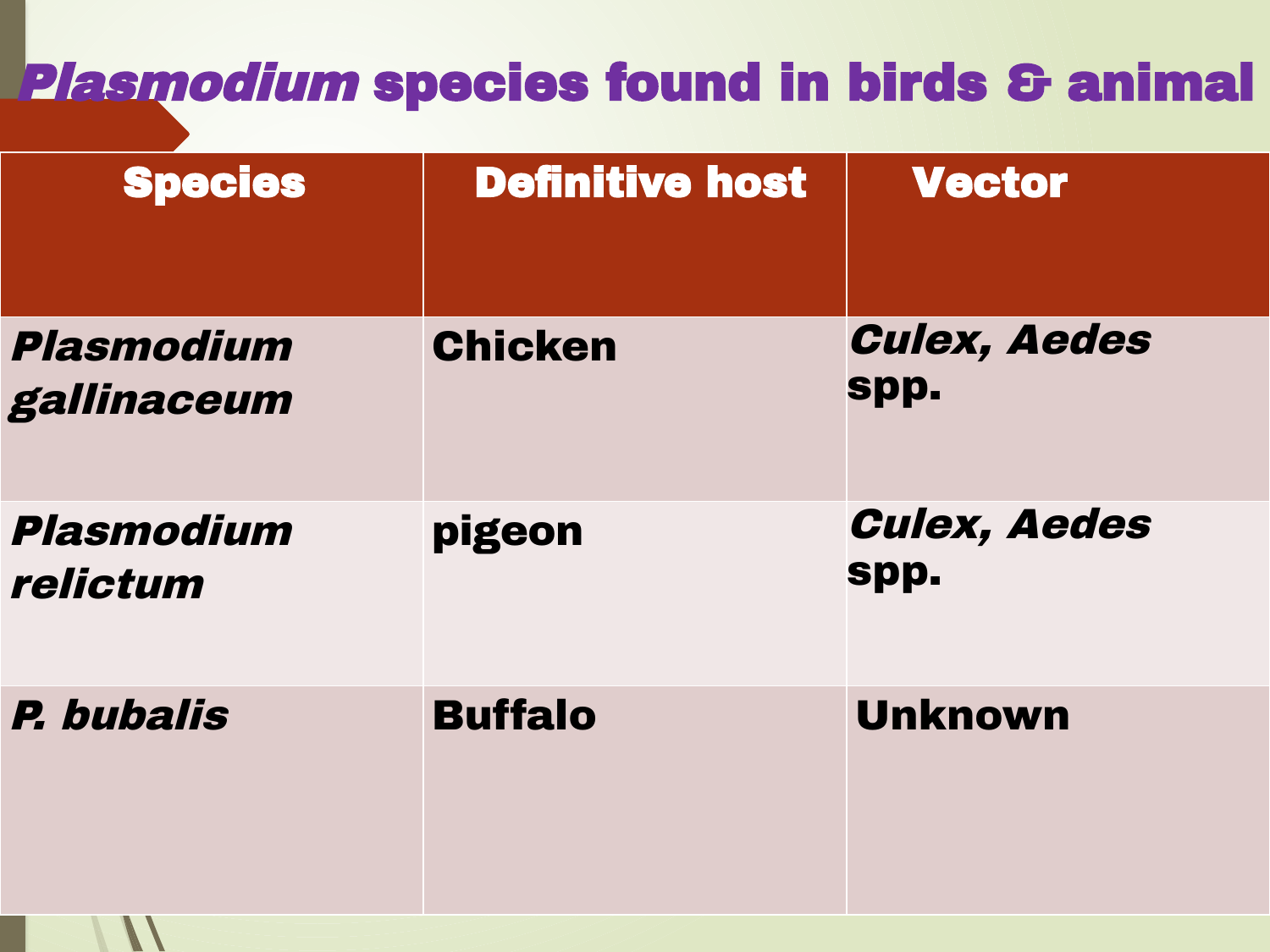

# Plasmodium species found in birds & animal

| Species | Definitive host | Vector |
| --- | --- | --- |
| Plasmodium gallinaceum | Chicken | Culex, Aedes spp. |
| Plasmodium relictum | pigeon | Culex, Aedes spp. |
| P. bubalis | Buffalo | Unknown |